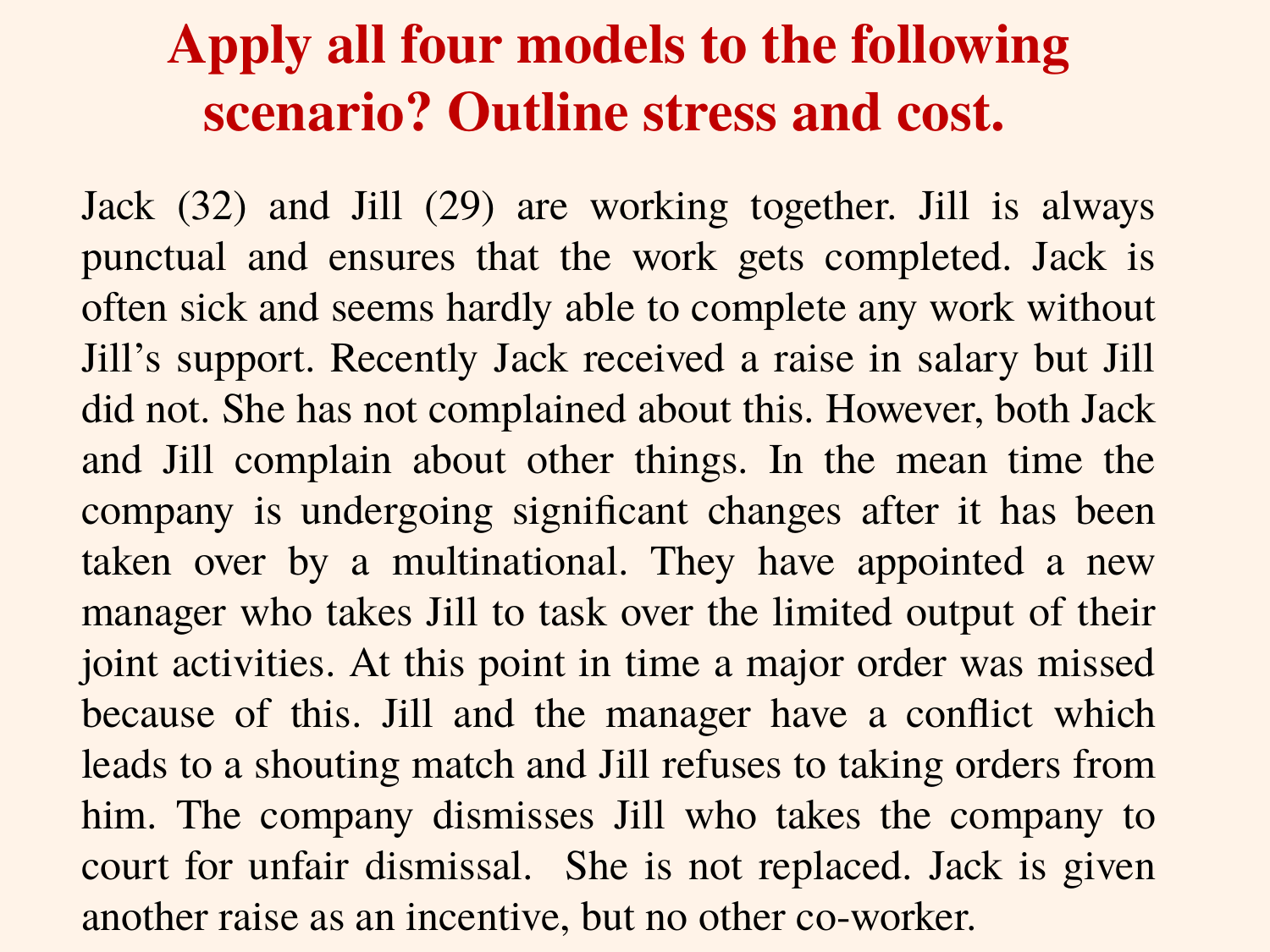

# Apply all four models to the following scenario? Outline stress and cost.
Jack (32) and Jill (29) are working together. Jill is always punctual and ensures that the work gets completed. Jack is often sick and seems hardly able to complete any work without Jill’s support. Recently Jack received a raise in salary but Jill did not. She has not complained about this. However, both Jack and Jill complain about other things. In the mean time the company is undergoing significant changes after it has been taken over by a multinational. They have appointed a new manager who takes Jill to task over the limited output of their joint activities. At this point in time a major order was missed because of this. Jill and the manager have a conflict which leads to a shouting match and Jill refuses to taking orders from him. The company dismisses Jill who takes the company to court for unfair dismissal.  She is not replaced. Jack is given another raise as an incentive, but no other co-worker.